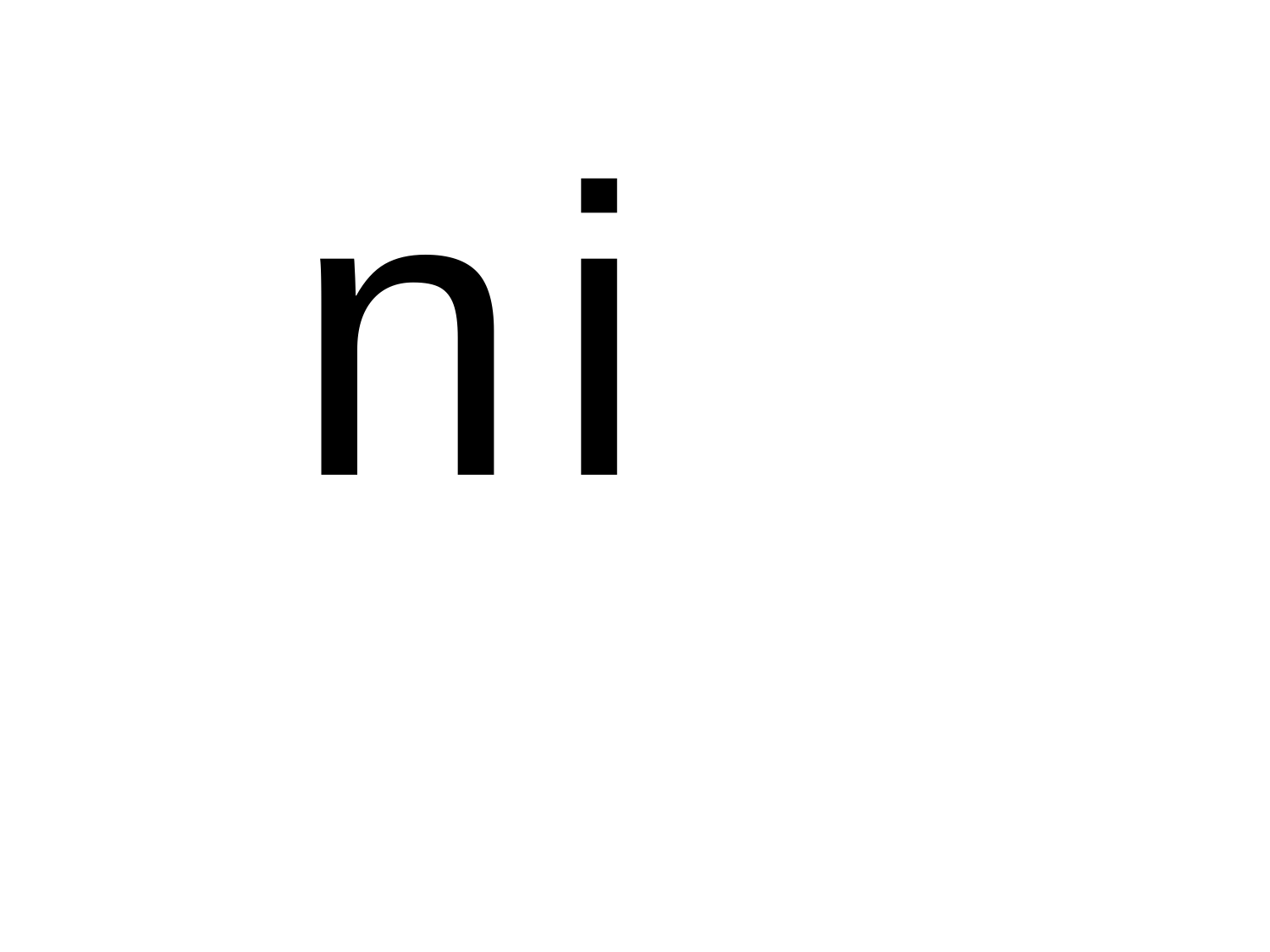

| n |
| --- |
| i |
| --- |